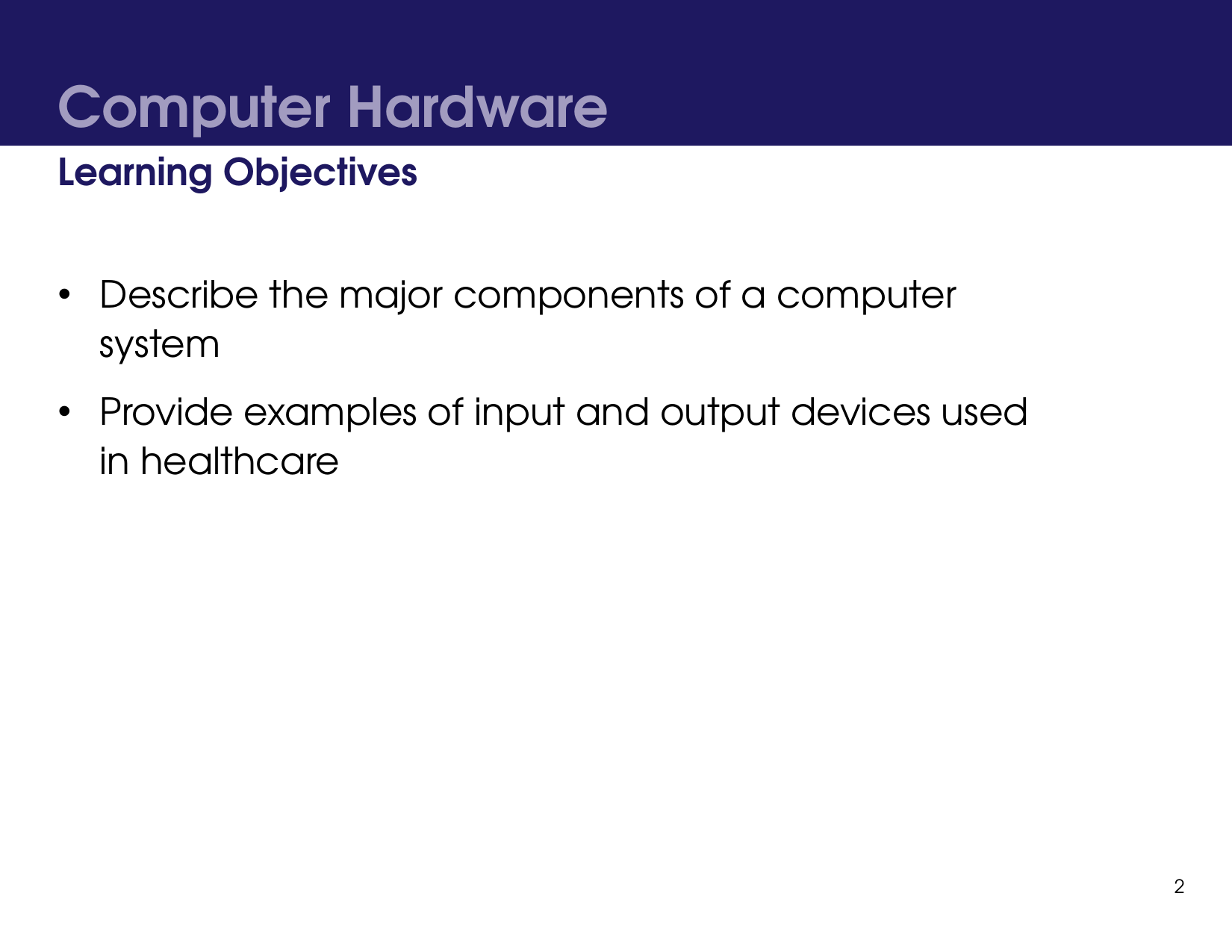

# Computer Hardware
Learning Objectives
Describe the major components of a computer system
Provide examples of input and output devices used in healthcare
2